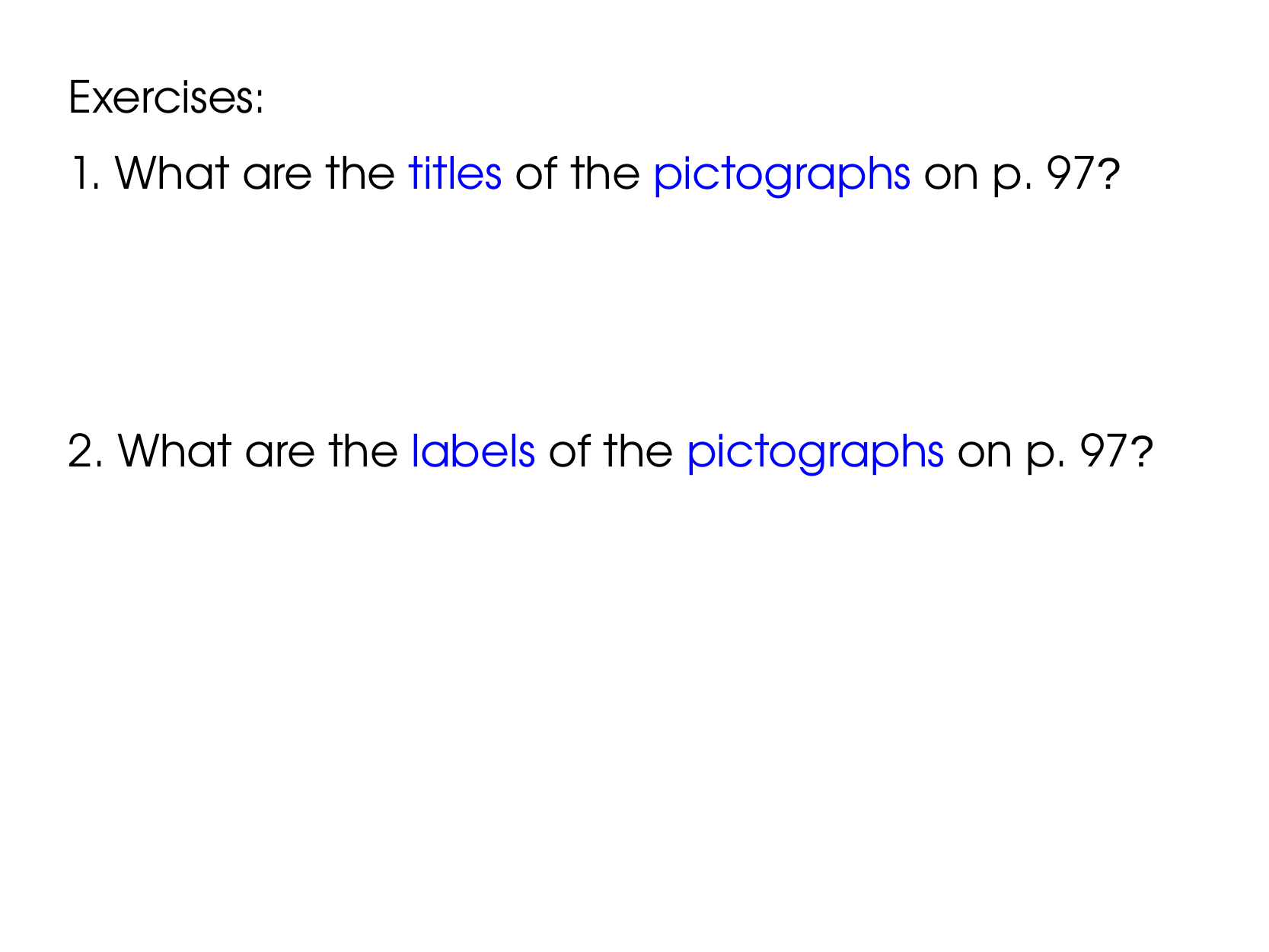

Exercises:
1. What are the titles of the pictographs on p. 97?
2. What are the labels of the pictographs on p. 97?